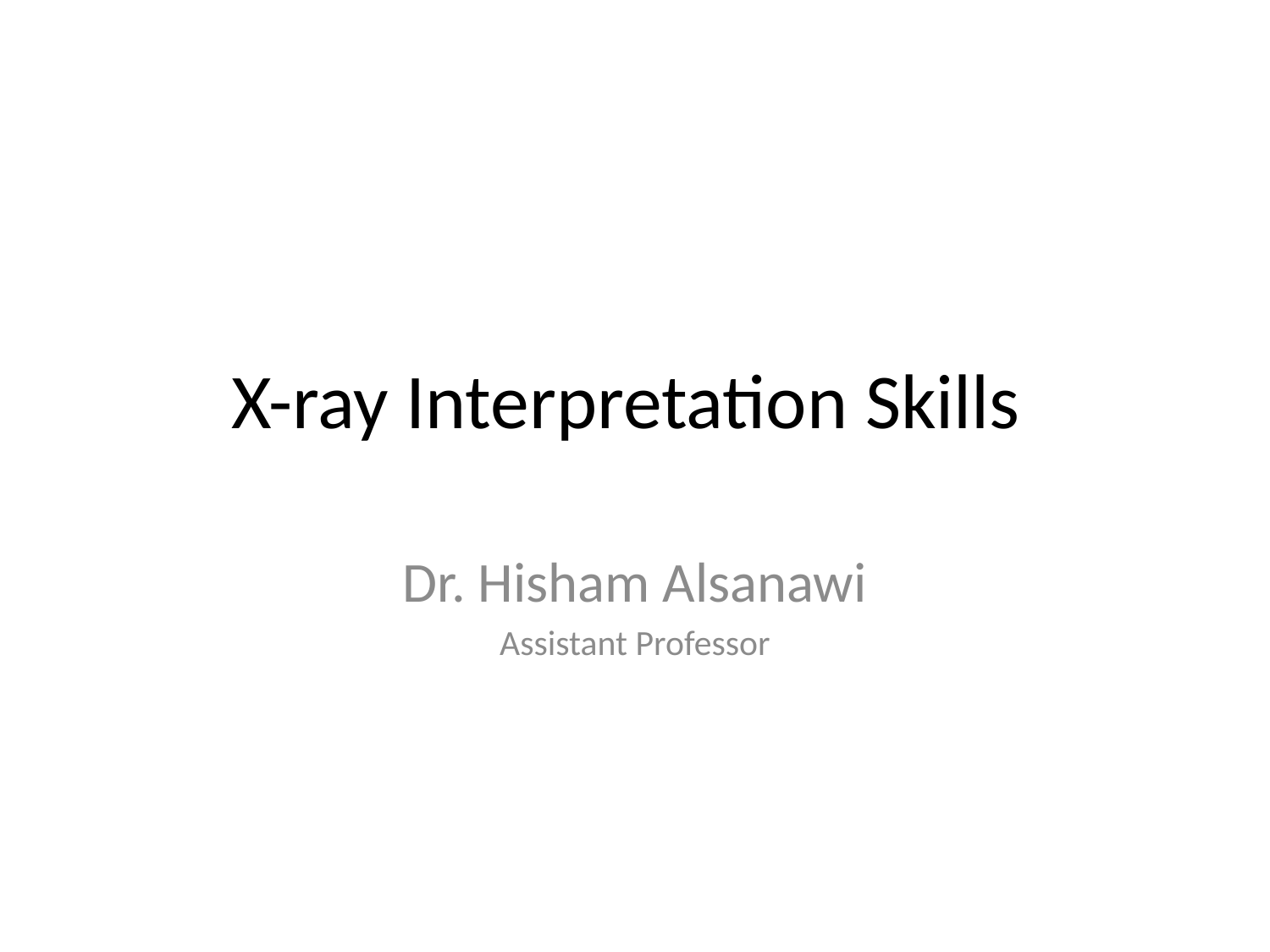

# X-ray Interpretation Skills
Dr. Hisham Alsanawi
Assistant Professor